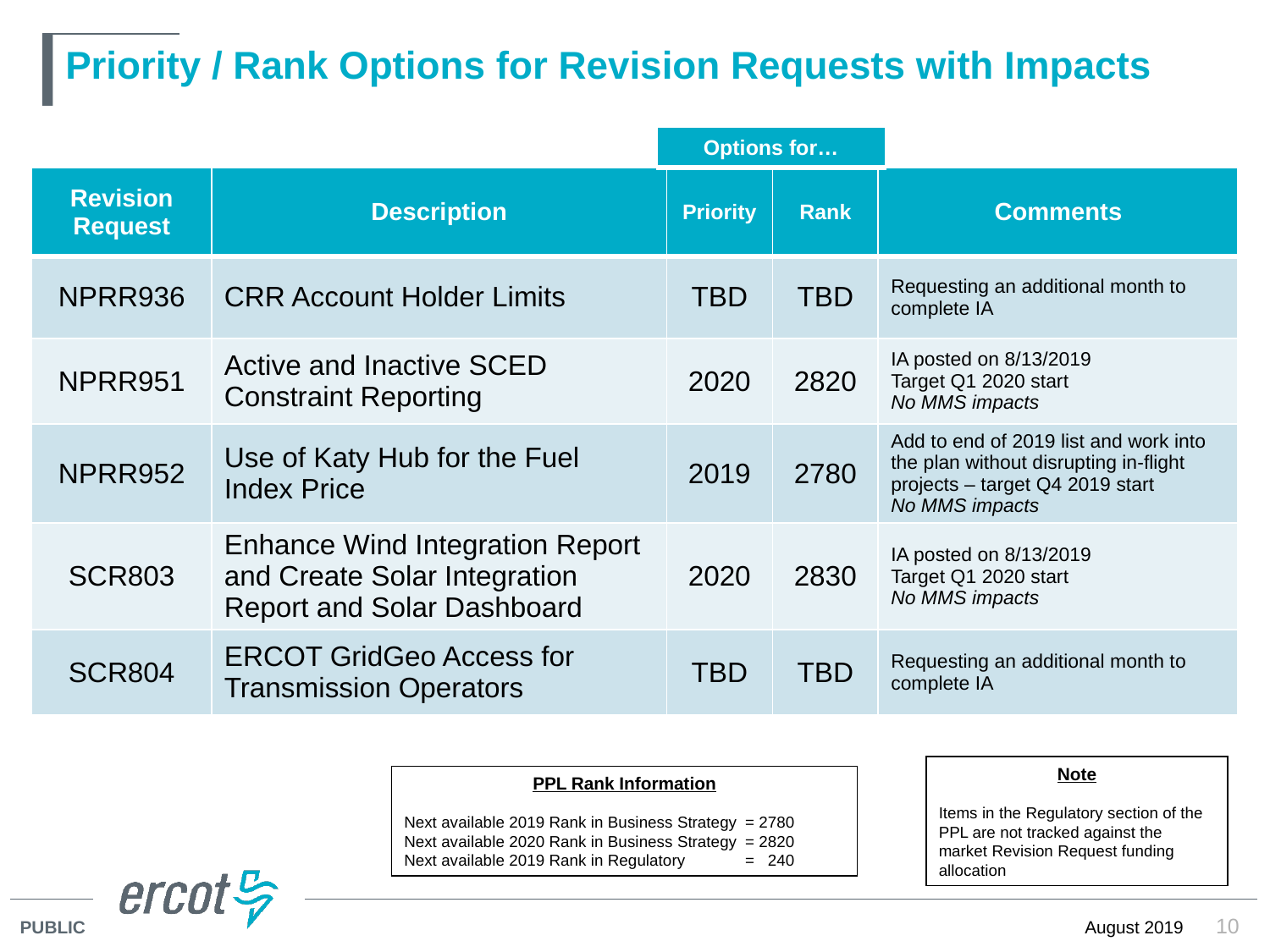

# Priority / Rank Options for Revision Requests with Impacts
| Options for… |
| --- |
| Revision Request | Description | Priority | Rank | Comments |
| --- | --- | --- | --- | --- |
| NPRR936 | CRR Account Holder Limits | TBD | TBD | Requesting an additional month to complete IA |
| NPRR951 | Active and Inactive SCED Constraint Reporting | 2020 | 2820 | IA posted on 8/13/2019 Target Q1 2020 start No MMS impacts |
| NPRR952 | Use of Katy Hub for the Fuel Index Price | 2019 | 2780 | Add to end of 2019 list and work into the plan without disrupting in-flight projects – target Q4 2019 start No MMS impacts |
| SCR803 | Enhance Wind Integration Report and Create Solar Integration Report and Solar Dashboard | 2020 | 2830 | IA posted on 8/13/2019 Target Q1 2020 start No MMS impacts |
| SCR804 | ERCOT GridGeo Access for Transmission Operators | TBD | TBD | Requesting an additional month to complete IA |
Note

Items in the Regulatory section of the PPL are not tracked against the market Revision Request funding allocation
PPL Rank Information

Next available 2019 Rank in Business Strategy 	= 2780
Next available 2020 Rank in Business Strategy 	= 2820
Next available 2019 Rank in Regulatory	=   240
10